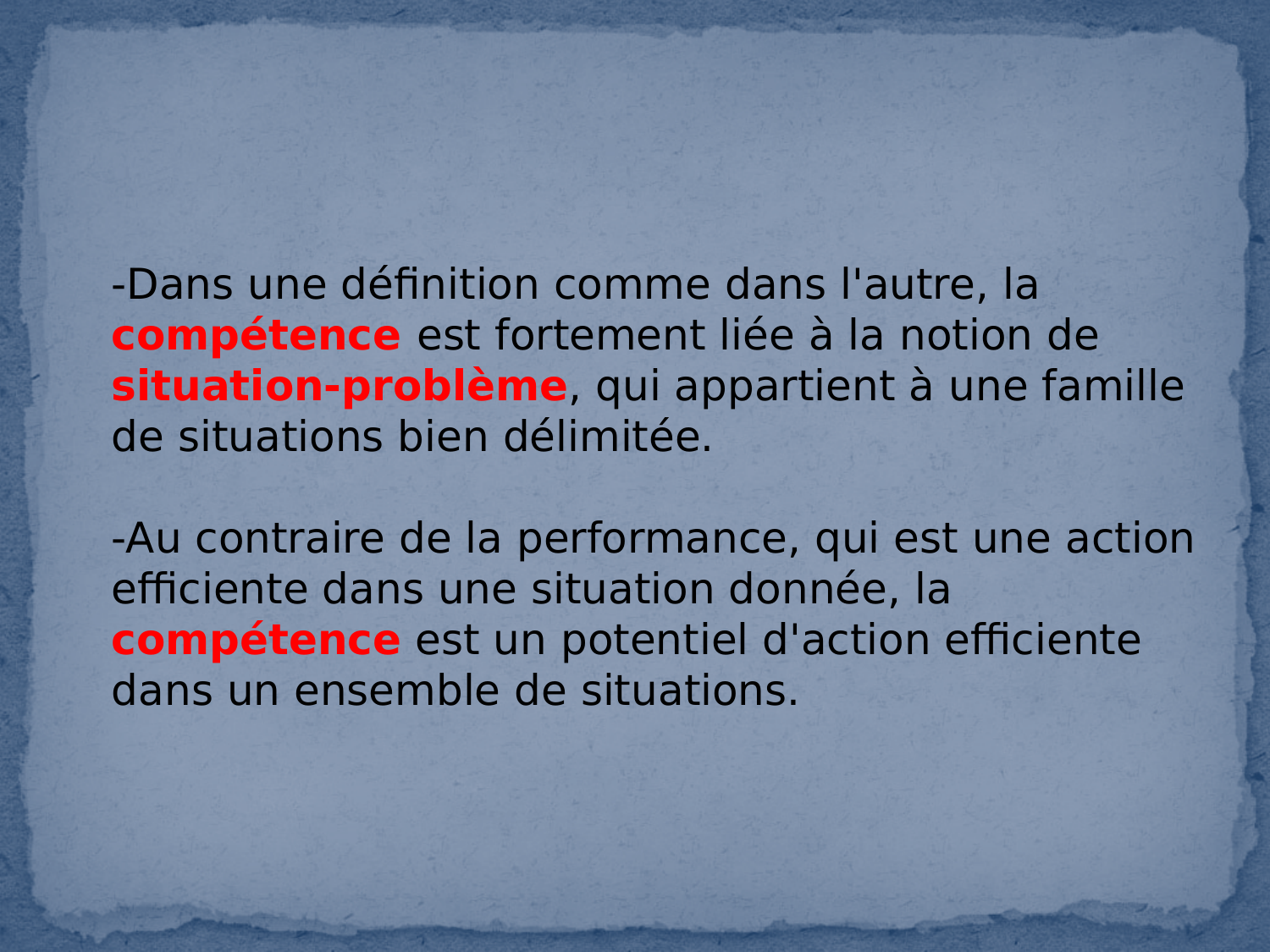

-Dans une définition comme dans l'autre, la compétence est fortement liée à la notion de situation-problème, qui appartient à une famille de situations bien délimitée.

-Au contraire de la performance, qui est une action efficiente dans une situation donnée, la compétence est un potentiel d'action efficiente dans un ensemble de situations.